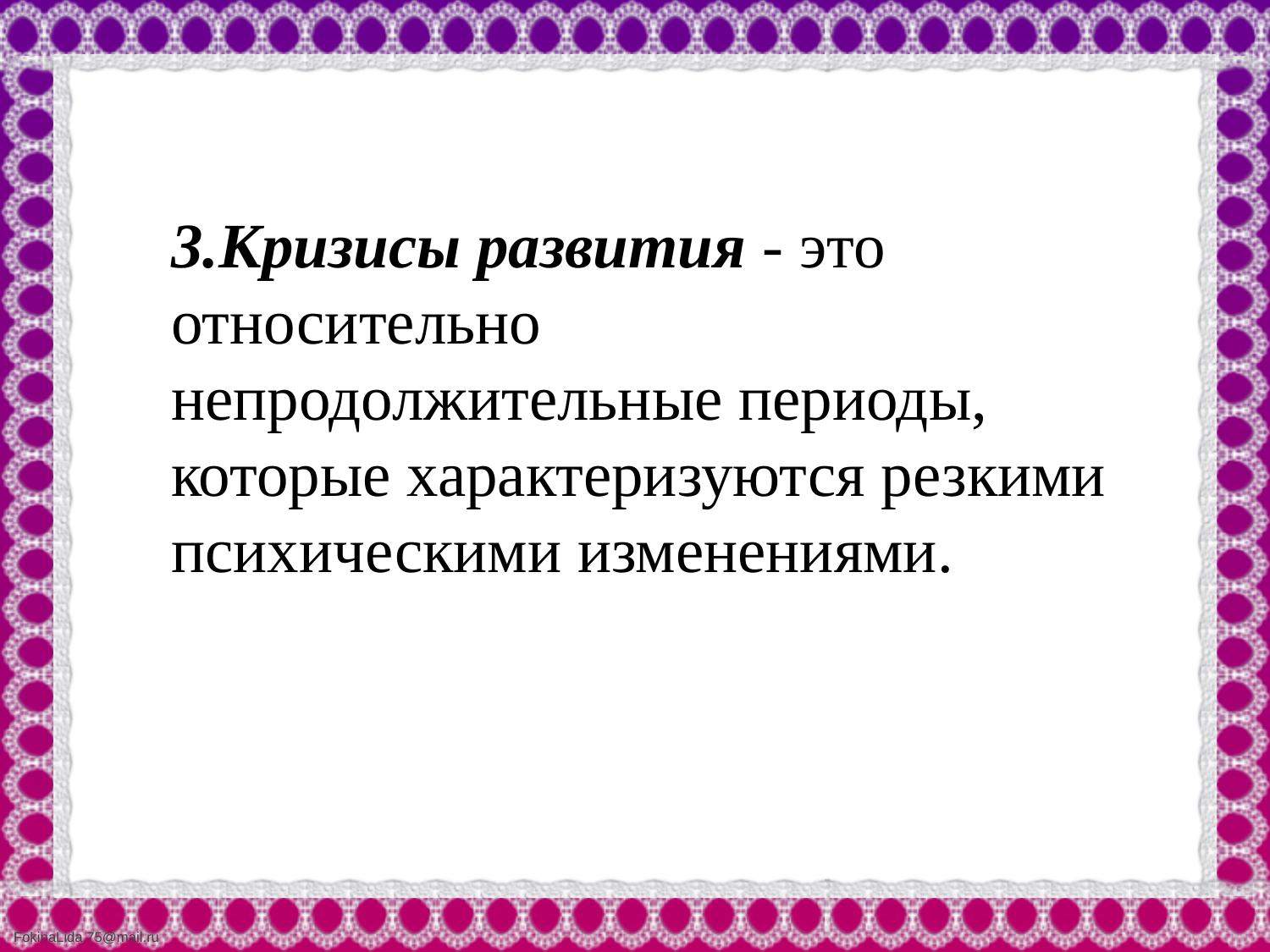

3.Кризисы развития - это относительно непродолжительные периоды, которые характеризуются резкими психическими изменениями.